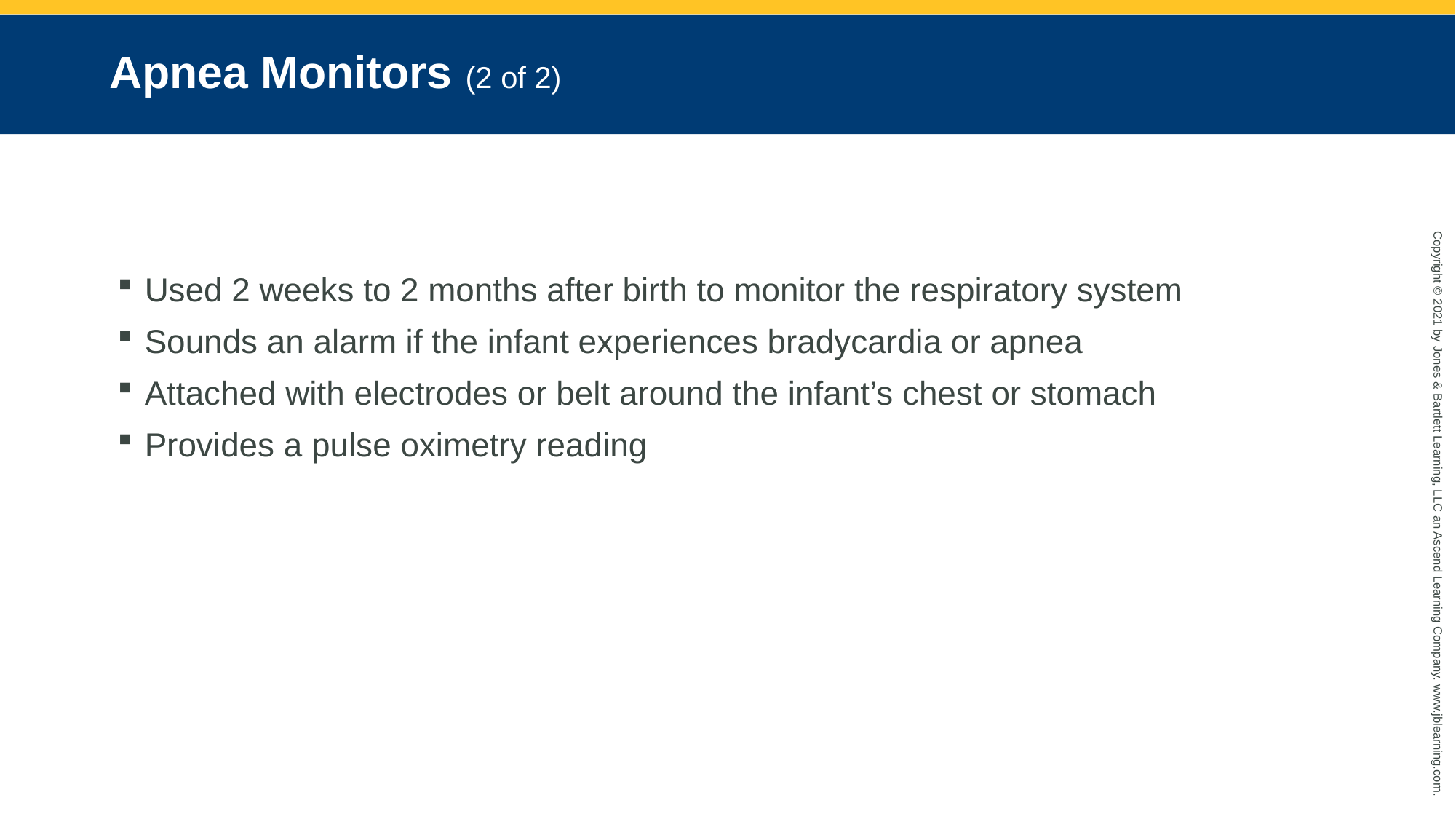

# Apnea Monitors (2 of 2)
Used 2 weeks to 2 months after birth to monitor the respiratory system
Sounds an alarm if the infant experiences bradycardia or apnea
Attached with electrodes or belt around the infant’s chest or stomach
Provides a pulse oximetry reading